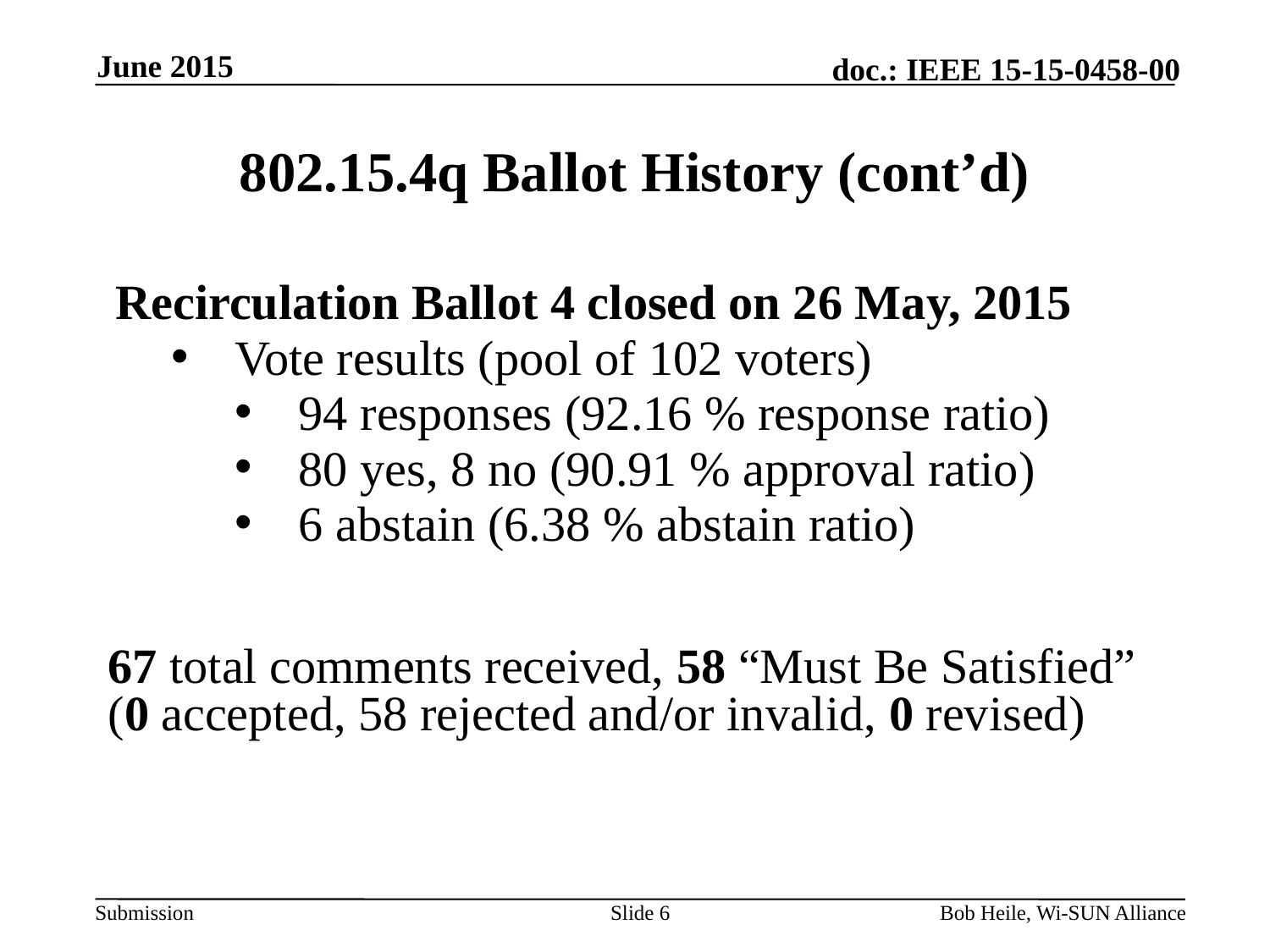

June 2015
# 802.15.4q Ballot History (cont’d)
Recirculation Ballot 4 closed on 26 May, 2015
Vote results (pool of 102 voters)
94 responses (92.16 % response ratio)
80 yes, 8 no (90.91 % approval ratio)
6 abstain (6.38 % abstain ratio)

67 total comments received, 58 “Must Be Satisfied” (0 accepted, 58 rejected and/or invalid, 0 revised)
Slide 6
Bob Heile, Wi-SUN Alliance